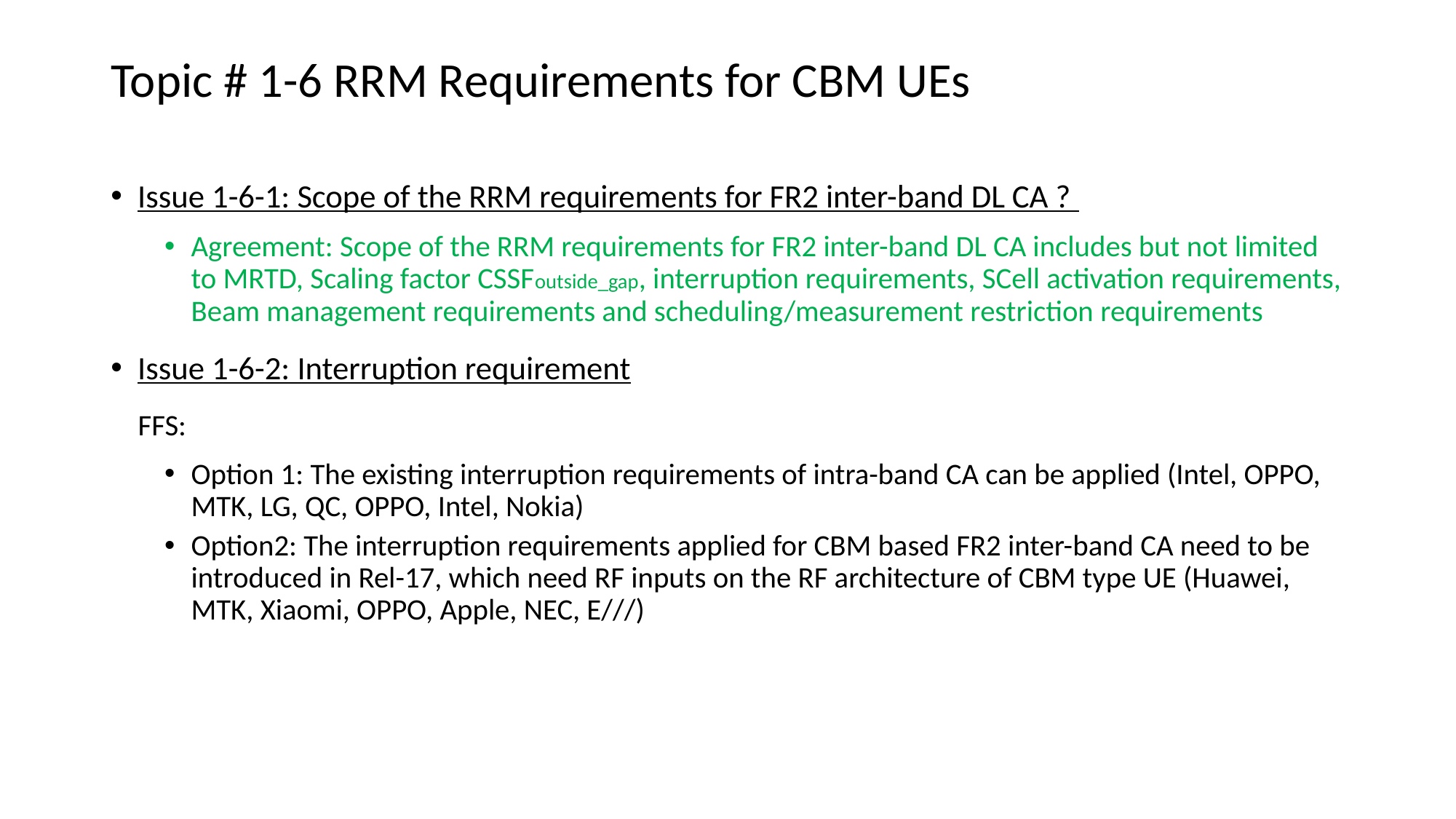

# Topic # 1-6 RRM Requirements for CBM UEs
Issue 1-6-1: Scope of the RRM requirements for FR2 inter-band DL CA ?
Agreement: Scope of the RRM requirements for FR2 inter-band DL CA includes but not limited to MRTD, Scaling factor CSSFoutside_gap, interruption requirements, SCell activation requirements, Beam management requirements and scheduling/measurement restriction requirements
Issue 1-6-2: Interruption requirement
    FFS:
Option 1: The existing interruption requirements of intra-band CA can be applied (Intel, OPPO, MTK, LG, QC, OPPO, Intel, Nokia)
Option2: The interruption requirements applied for CBM based FR2 inter-band CA need to be introduced in Rel-17, which need RF inputs on the RF architecture of CBM type UE (Huawei, MTK, Xiaomi, OPPO, Apple, NEC, E///)